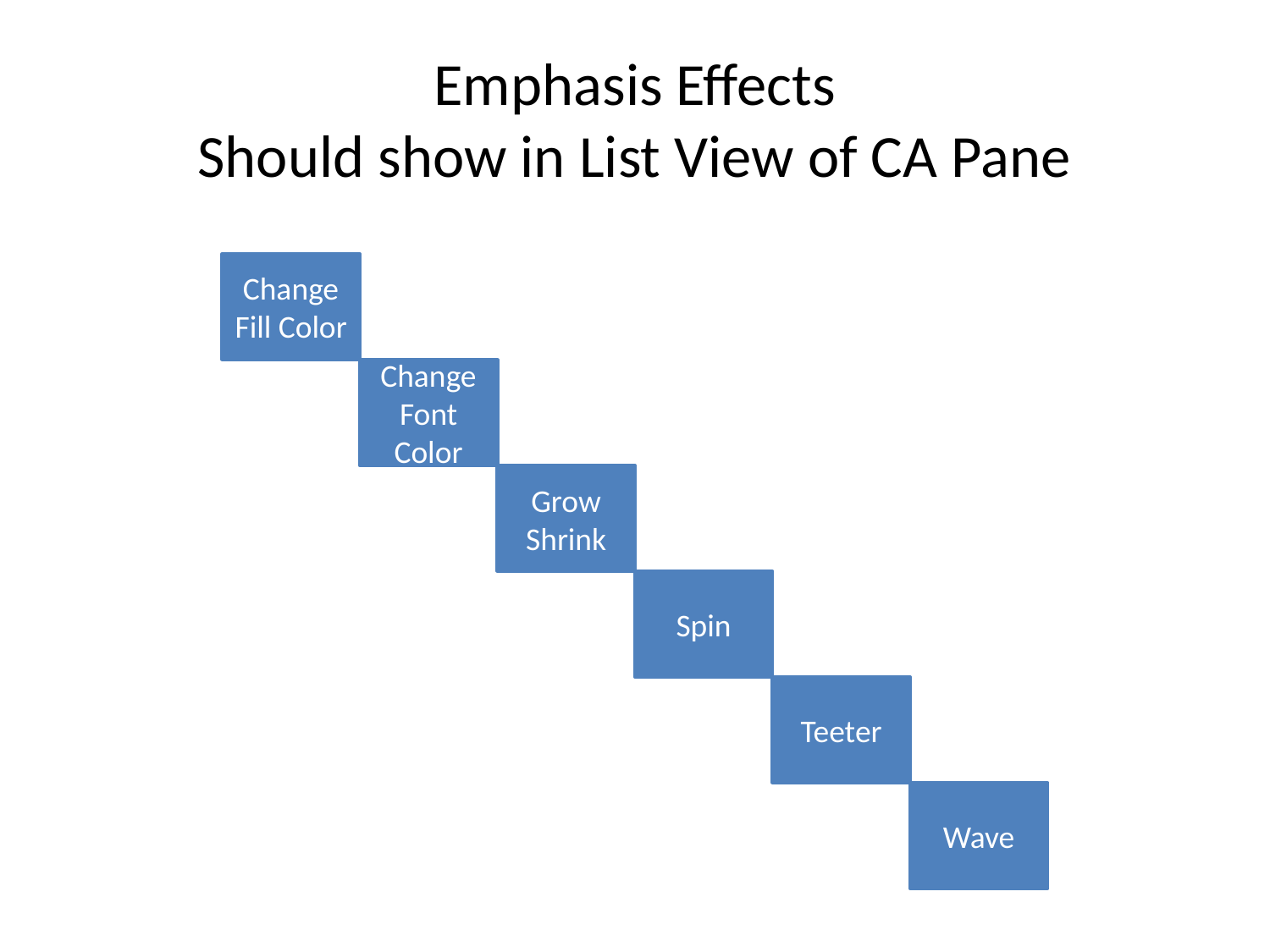

# Emphasis Effects Should show in List View of CA Pane
Change Fill Color
Change Font Color
Grow Shrink
Spin
Teeter
Wave